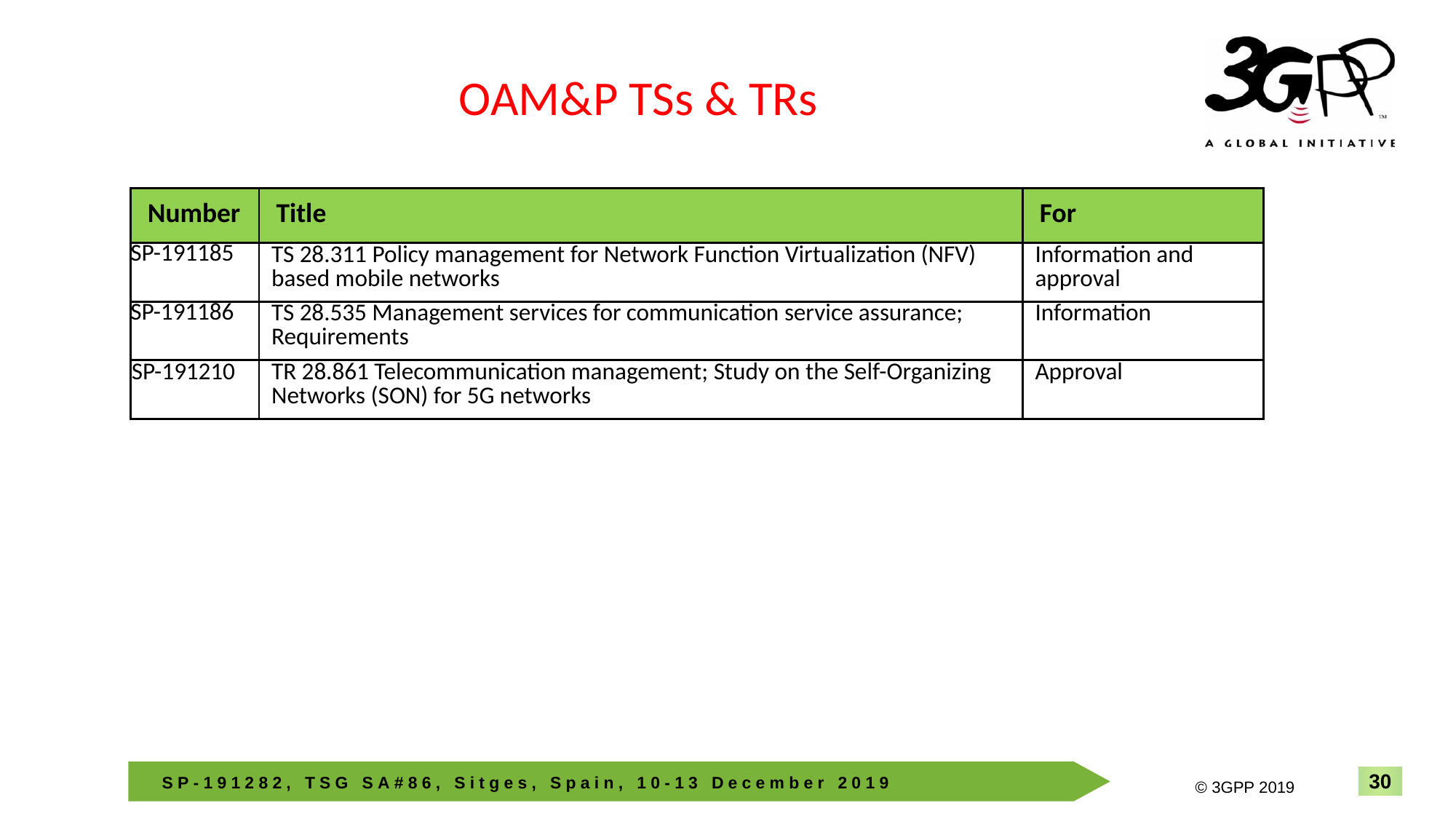

OAM&P TSs & TRs
| Number | Title | For |
| --- | --- | --- |
| SP-191185 | TS 28.311 Policy management for Network Function Virtualization (NFV) based mobile networks | Information and approval |
| SP-191186 | TS 28.535 Management services for communication service assurance; Requirements | Information |
| SP-191210 | TR 28.861 Telecommunication management; Study on the Self-Organizing Networks (SON) for 5G networks | Approval |